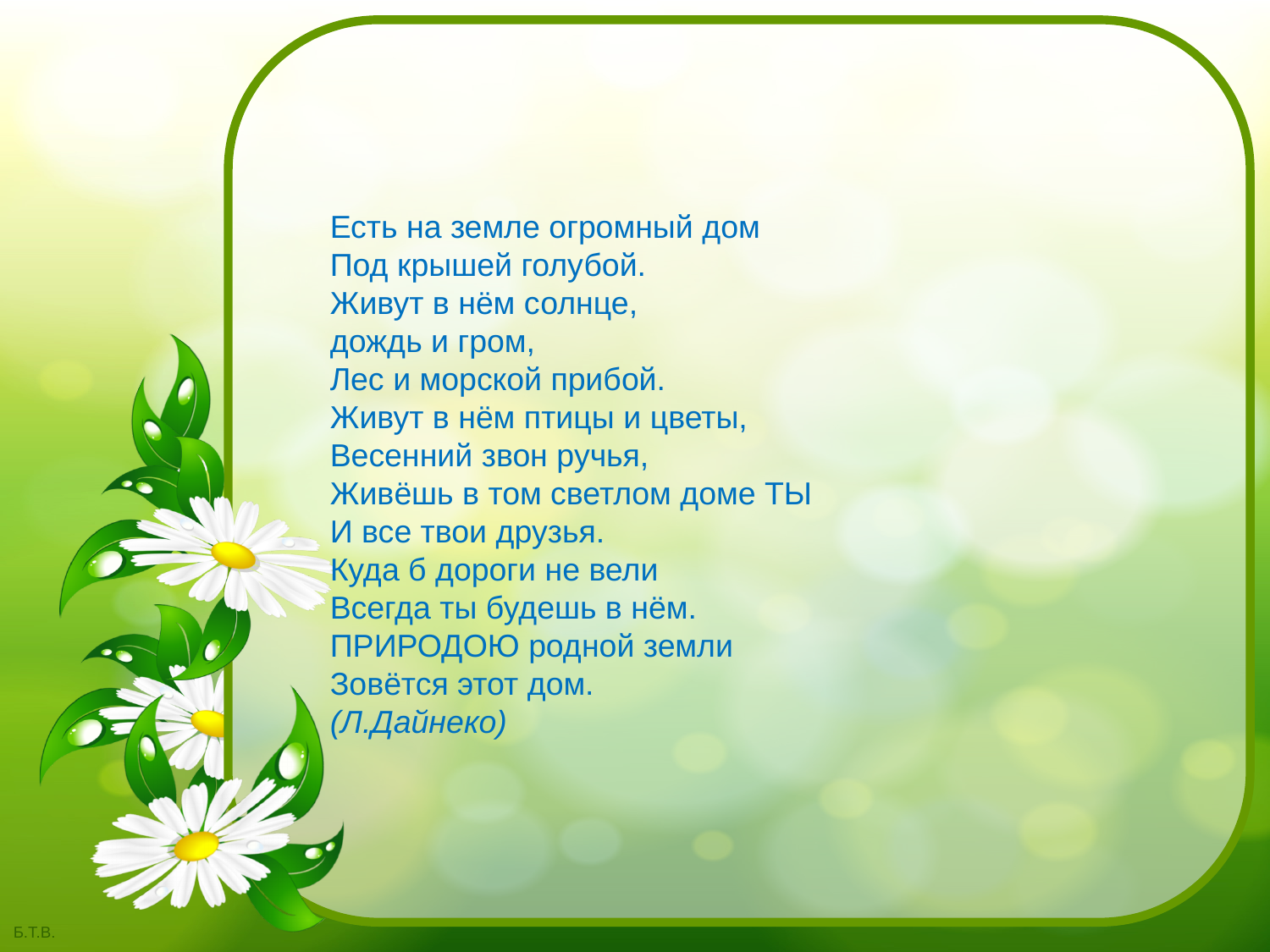

Есть на земле огромный дом 
Под крышей голубой.
Живут в нём солнце,
дождь и гром,
Лес и морской прибой.
Живут в нём птицы и цветы,
Весенний звон ручья,
Живёшь в том светлом доме ТЫ
И все твои друзья.
Куда б дороги не вели
Всегда ты будешь в нём.
ПРИРОДОЮ родной земли
Зовётся этот дом. 
(Л.Дайнеко)